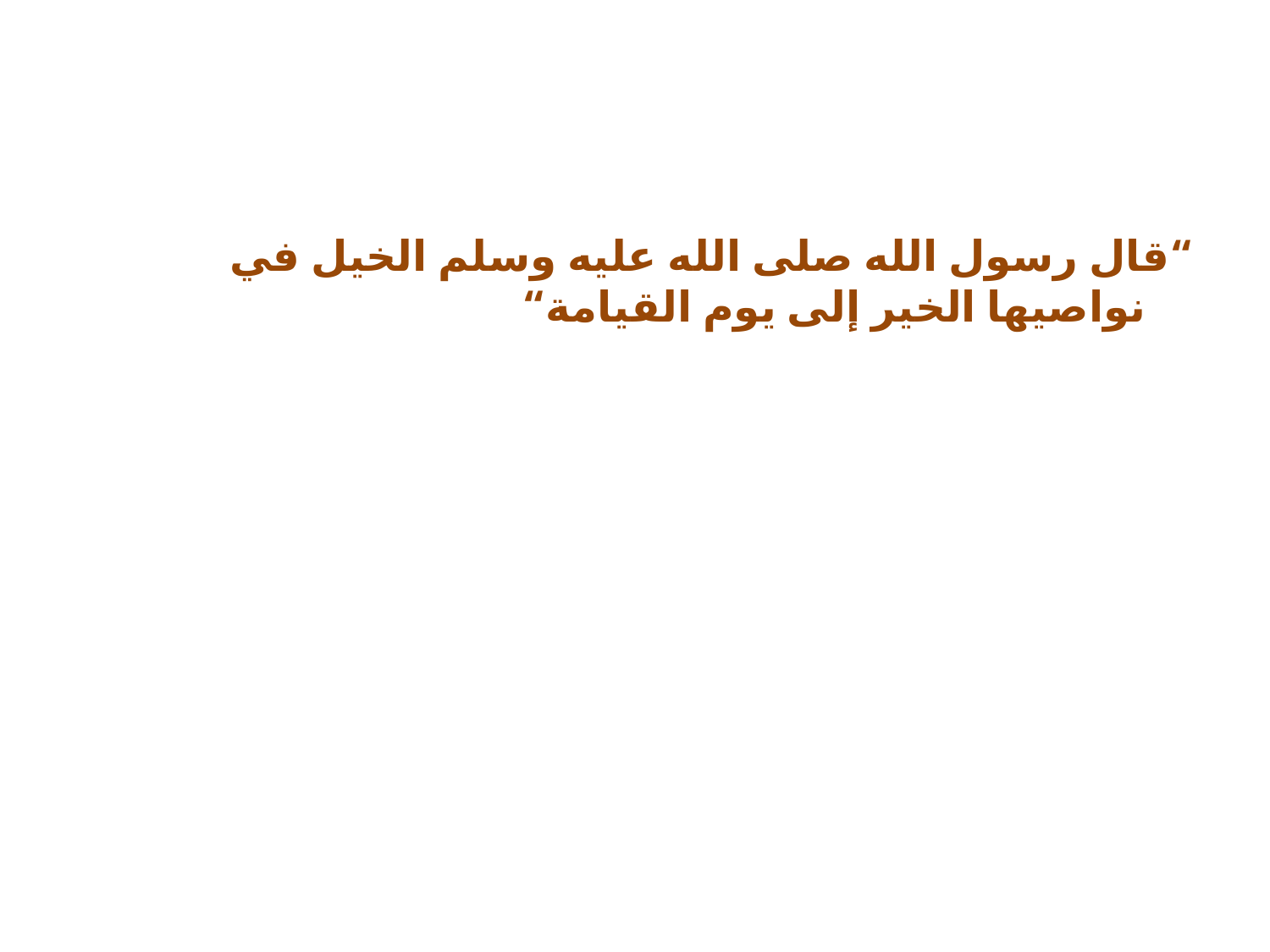

“قال رسول الله صلى الله عليه وسلم الخيل في نواصيها الخير إلى يوم القيامة“